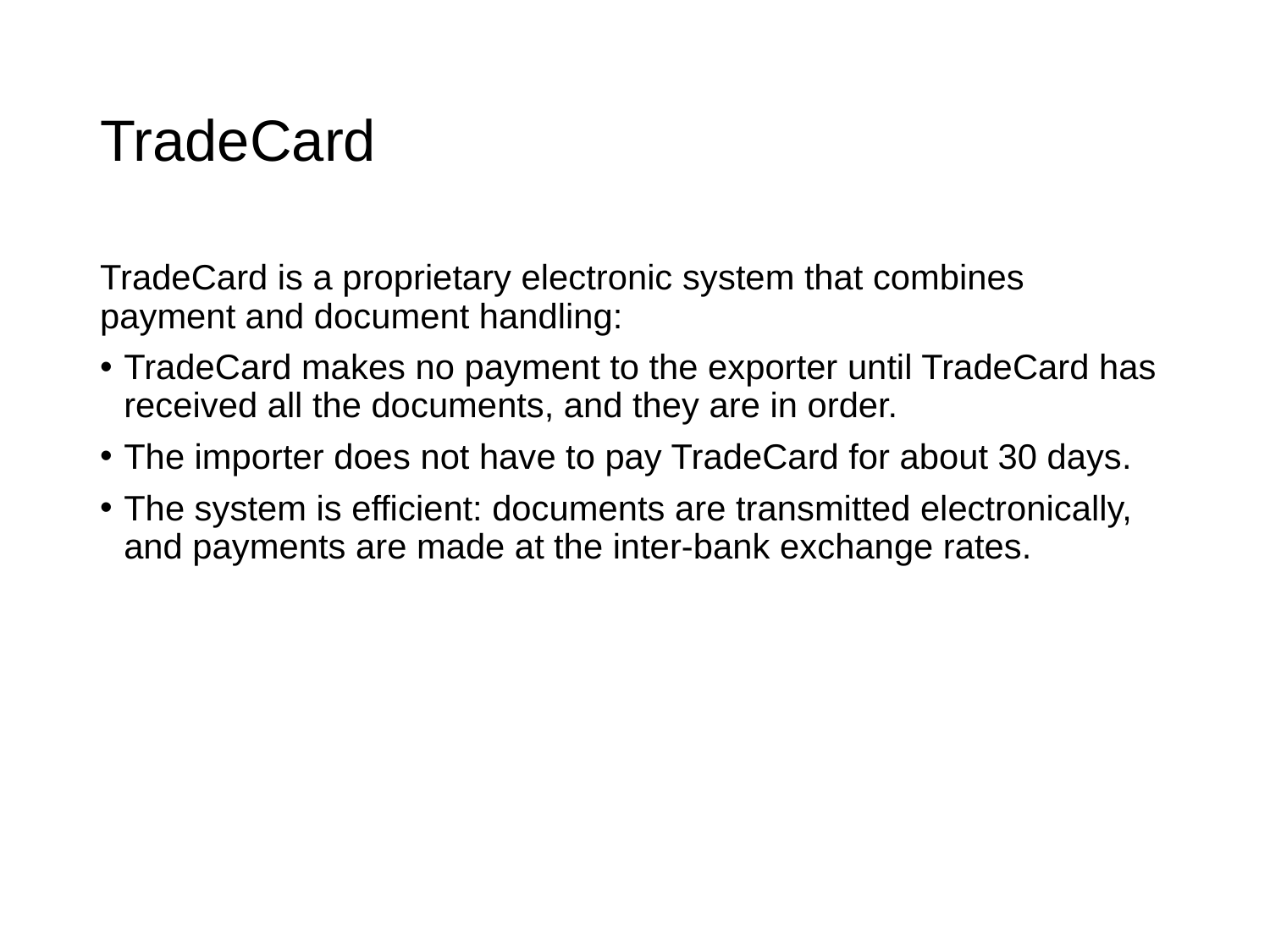

# TradeCard
TradeCard is a proprietary electronic system that combines payment and document handling:
TradeCard makes no payment to the exporter until TradeCard has received all the documents, and they are in order.
The importer does not have to pay TradeCard for about 30 days.
The system is efficient: documents are transmitted electronically, and payments are made at the inter-bank exchange rates.